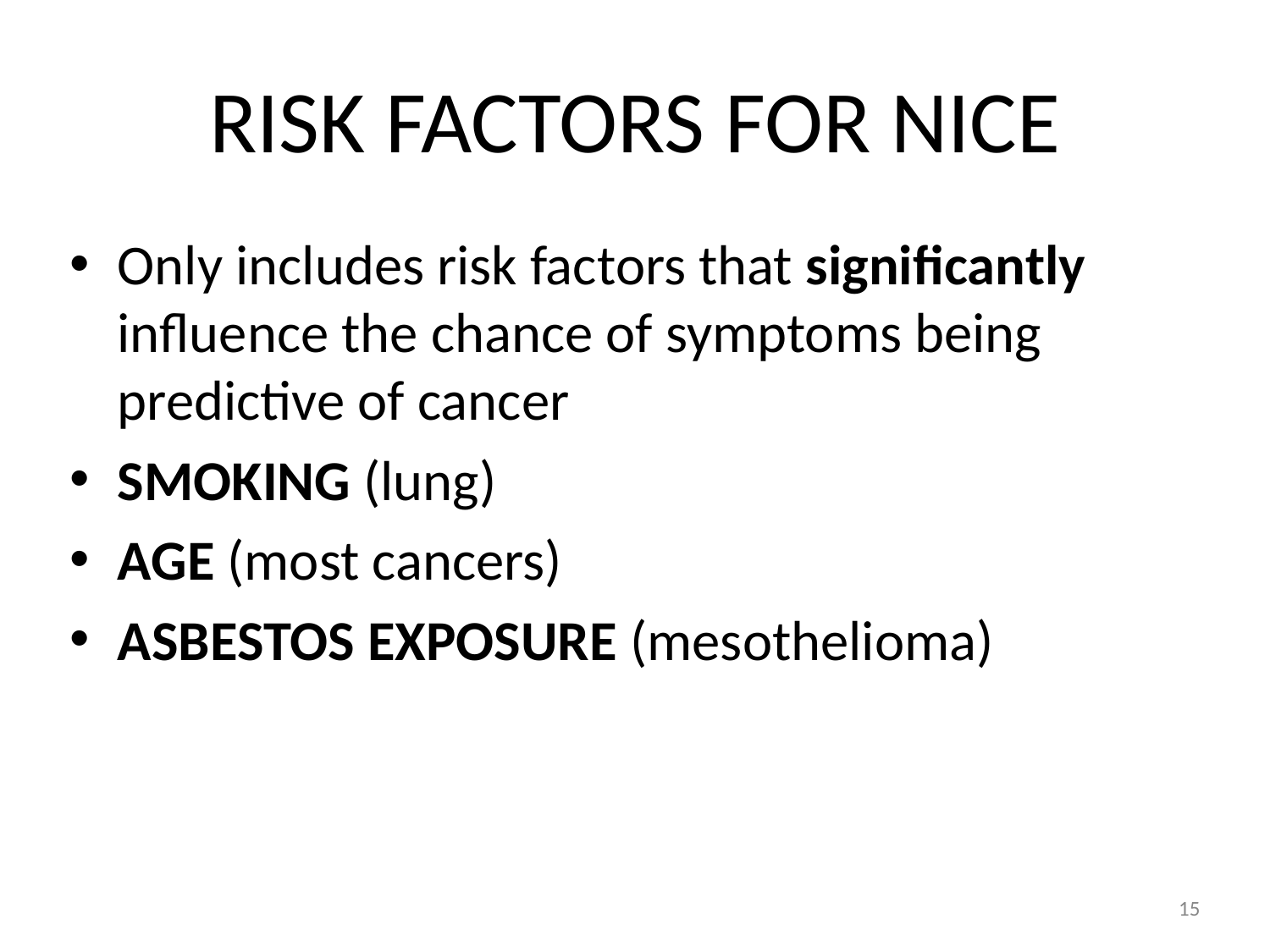

# RISK FACTORS FOR NICE
Only includes risk factors that significantly influence the chance of symptoms being predictive of cancer
SMOKING (lung)
AGE (most cancers)
ASBESTOS EXPOSURE (mesothelioma)
15